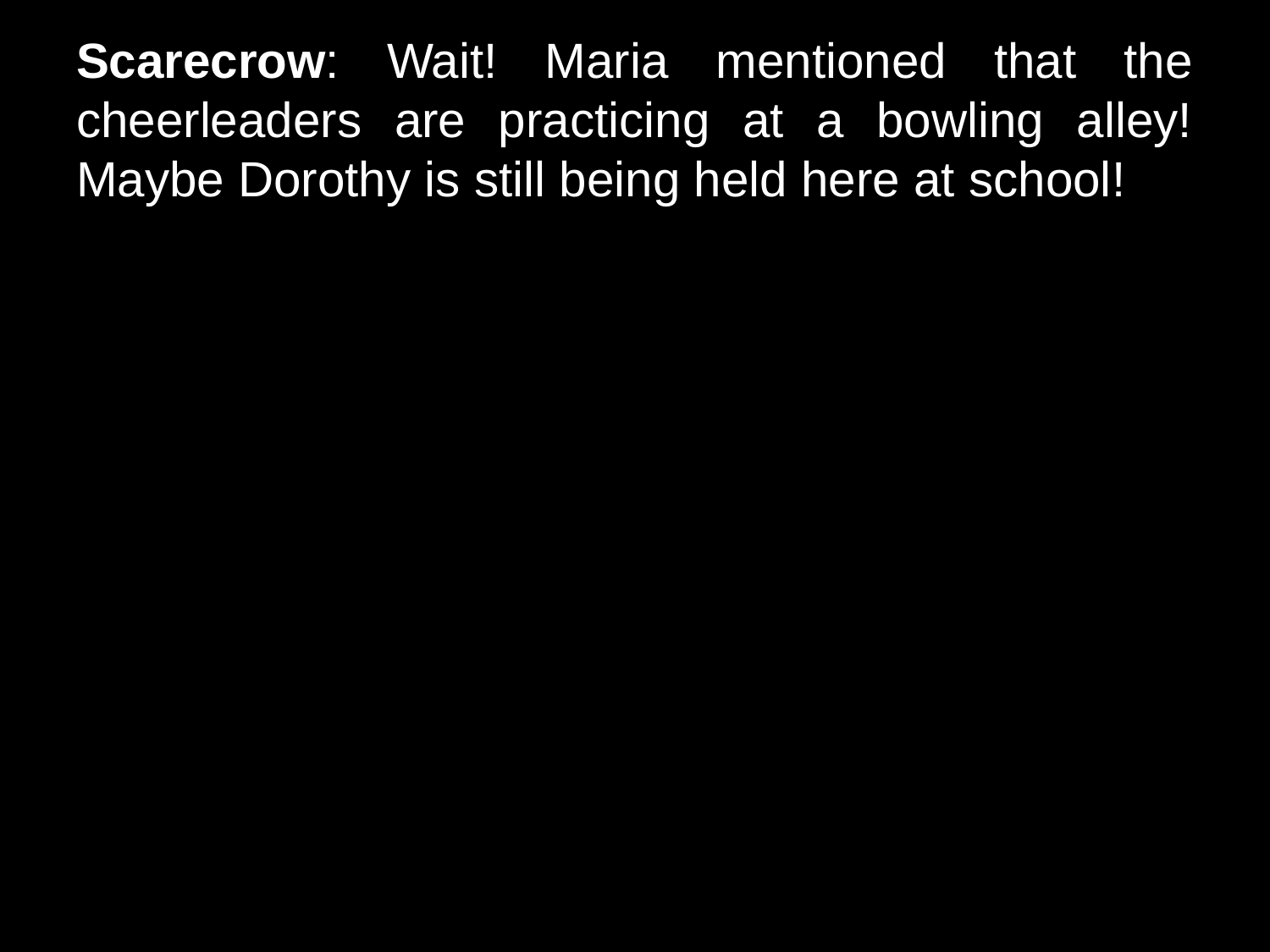

# Scarecrow: Wait! Maria mentioned that the cheerleaders are practicing at a bowling alley! Maybe Dorothy is still being held here at school!